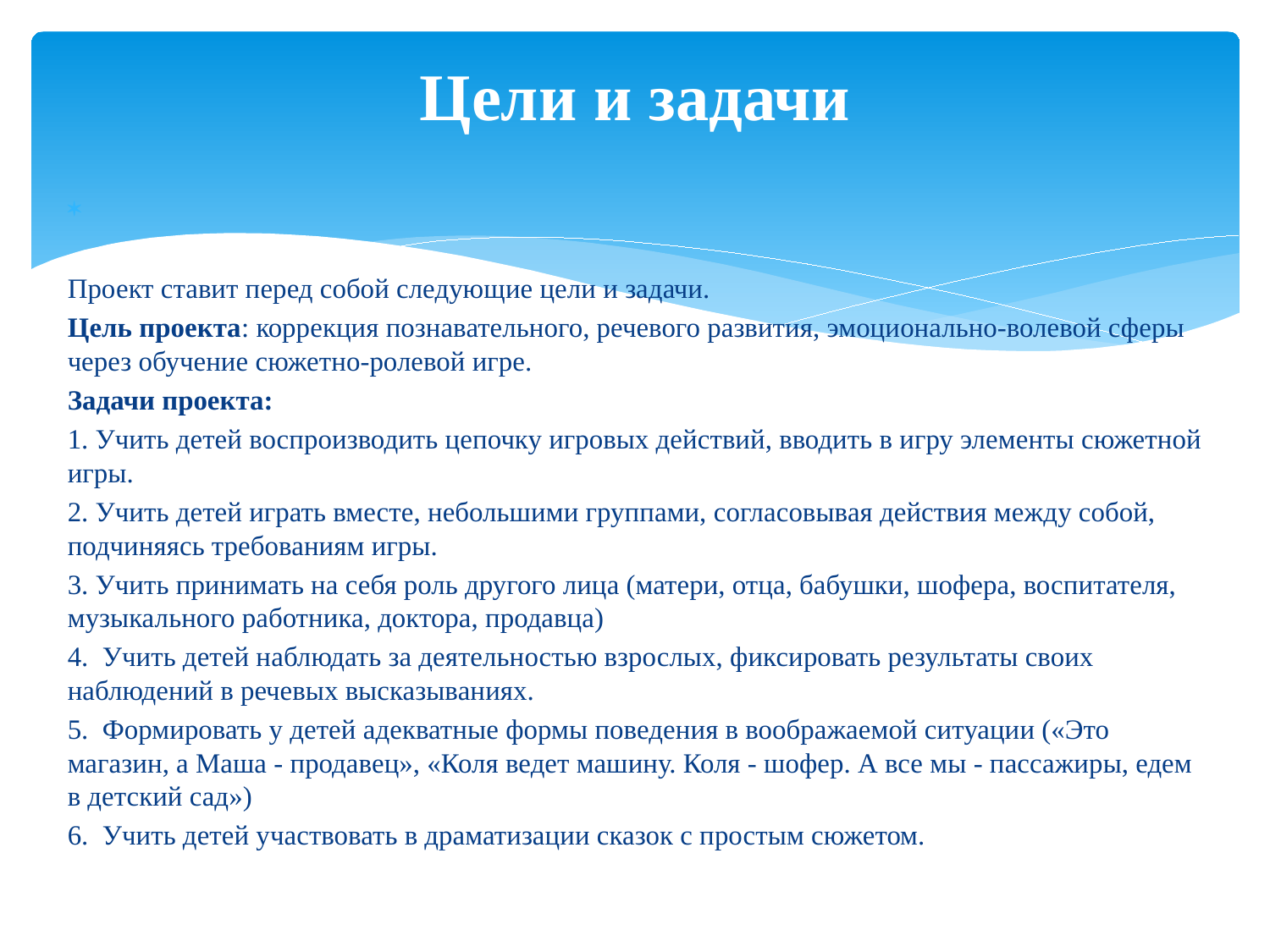

# Цели и задачи

Проект ставит перед собой следующие цели и задачи.
Цель проекта: коррекция познавательного, речевого развития, эмоционально-волевой сферы через обучение сюжетно-ролевой игре.
Задачи проекта:
1. Учить детей воспроизводить цепочку игровых действий, вводить в игру элементы сюжетной игры.
2. Учить детей играть вместе, небольшими группами, согласовывая действия между собой, подчиняясь требованиям игры.
3. Учить принимать на себя роль другого лица (матери, отца, бабушки, шофера, воспитателя, музыкального работника, доктора, продавца)
4.  Учить детей наблюдать за деятельностью взрослых, фиксировать результаты своих наблюдений в речевых высказываниях.
5.  Формировать у детей адекватные формы поведения в воображаемой ситуации («Это магазин, а Маша - продавец», «Коля ведет машину. Коля - шофер. А все мы - пассажиры, едем в детский сад»)
6.  Учить детей участвовать в драматизации сказок с простым сюжетом.